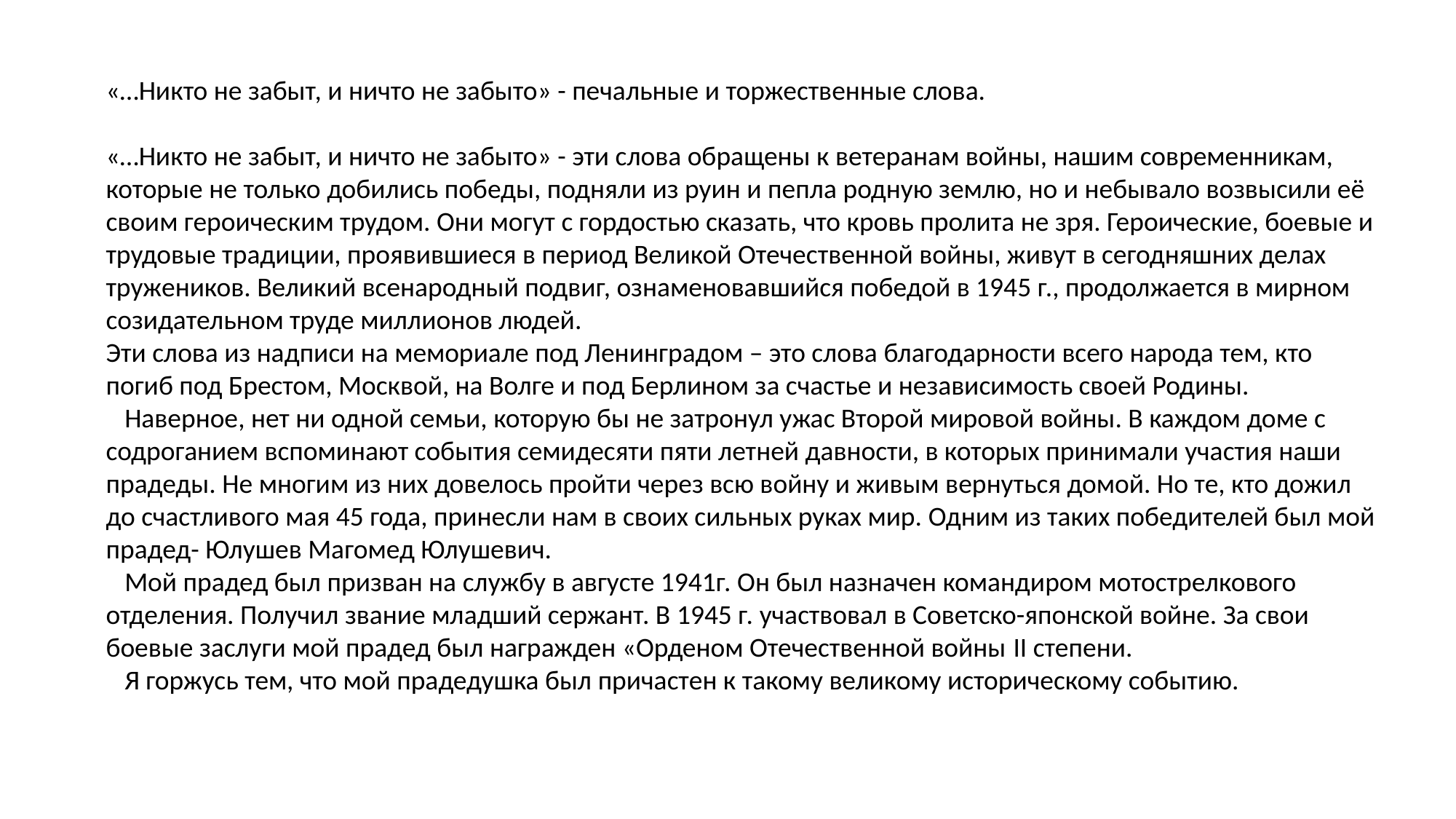

«…Никто не забыт, и ничто не забыто» - печальные и торжественные слова.
«…Никто не забыт, и ничто не забыто» - эти слова обращены к ветеранам войны, нашим современникам, которые не только добились победы, подняли из руин и пепла родную землю, но и небывало возвысили её своим героическим трудом. Они могут с гордостью сказать, что кровь пролита не зря. Героические, боевые и трудовые традиции, проявившиеся в период Великой Отечественной войны, живут в сегодняшних делах тружеников. Великий всенародный подвиг, ознаменовавшийся победой в 1945 г., продолжается в мирном созидательном труде миллионов людей.
Эти слова из надписи на мемориале под Ленинградом – это слова благодарности всего народа тем, кто погиб под Брестом, Москвой, на Волге и под Берлином за счастье и независимость своей Родины.
   Наверное, нет ни одной семьи, которую бы не затронул ужас Второй мировой войны. В каждом доме с содроганием вспоминают события семидесяти пяти летней давности, в которых принимали участия наши прадеды. Не многим из них довелось пройти через всю войну и живым вернуться домой. Но те, кто дожил до счастливого мая 45 года, принесли нам в своих сильных руках мир. Одним из таких победителей был мой прадед- Юлушев Магомед Юлушевич.
   Мой прадед был призван на службу в августе 1941г. Он был назначен командиром мотострелкового отделения. Получил звание младший сержант. В 1945 г. участвовал в Советско-японской войне. За свои боевые заслуги мой прадед был награжден «Орденом Отечественной войны II степени.
   Я горжусь тем, что мой прадедушка был причастен к такому великому историческому событию.